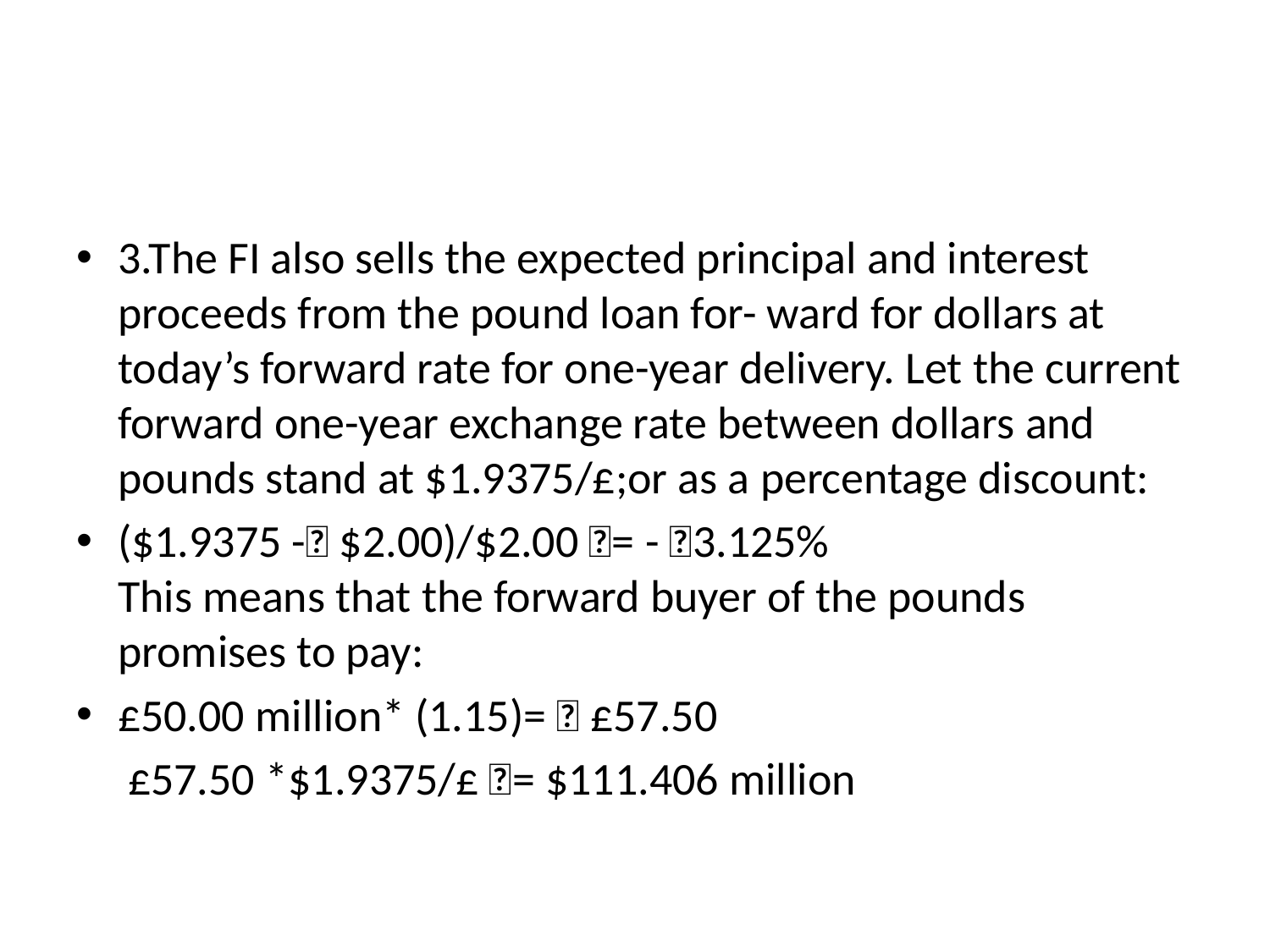

#
3.The FI also sells the expected principal and interest proceeds from the pound loan for- ward for dollars at today’s forward rate for one-year delivery. Let the current forward one-year exchange rate between dollars and pounds stand at $1.9375/£;or as a percentage discount:
($1.9375 -􏰂 $2.00)/$2.00 􏰀= - 􏰂3.125%
This means that the forward buyer of the pounds promises to pay:
£50.00 million* (1.15)= 􏰀 £57.50
     £57.50 *$1.9375/£ 􏰀= $111.406 million